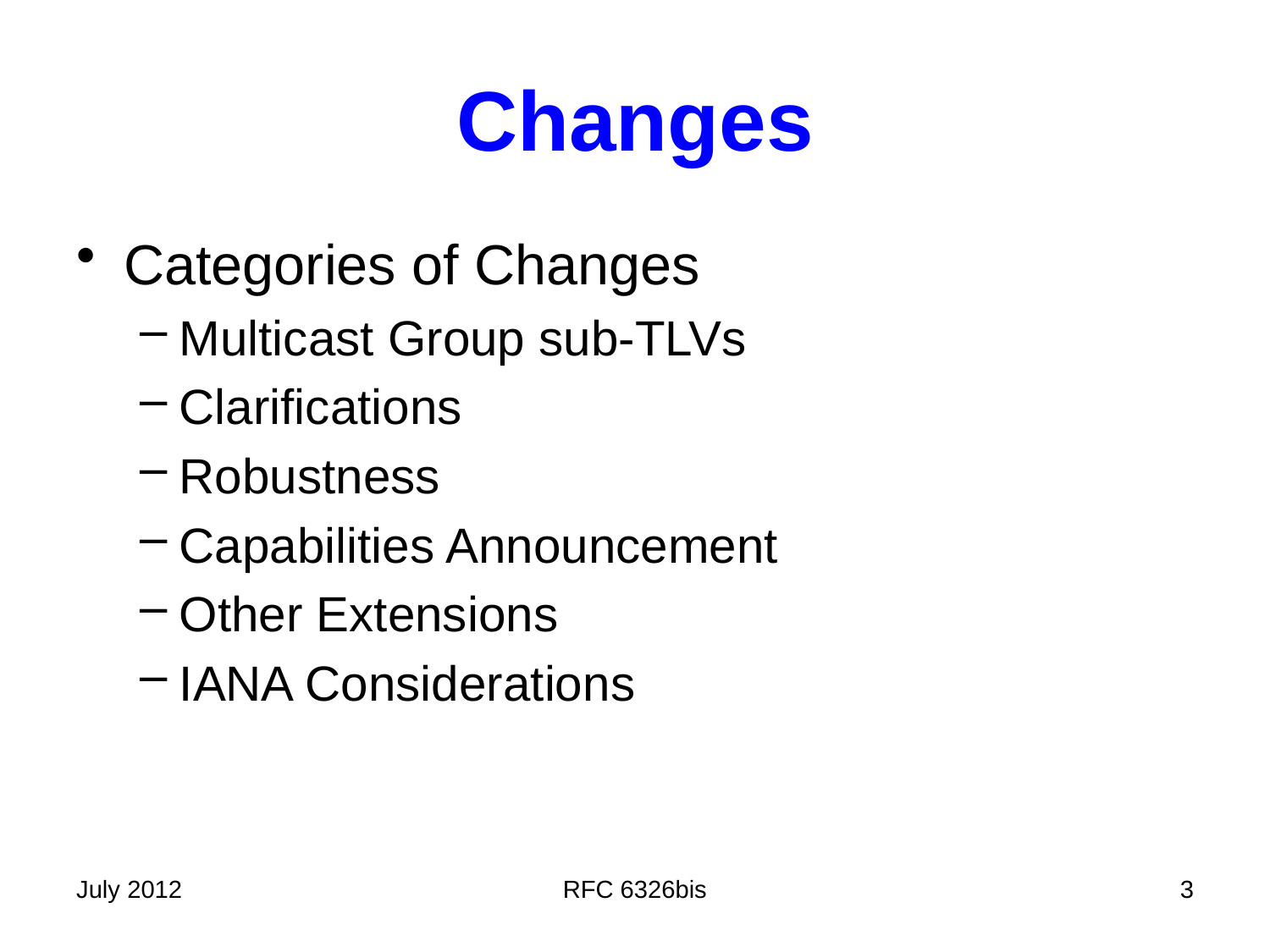

# Changes
Categories of Changes
Multicast Group sub-TLVs
Clarifications
Robustness
Capabilities Announcement
Other Extensions
IANA Considerations

July 2012
RFC 6326bis
3